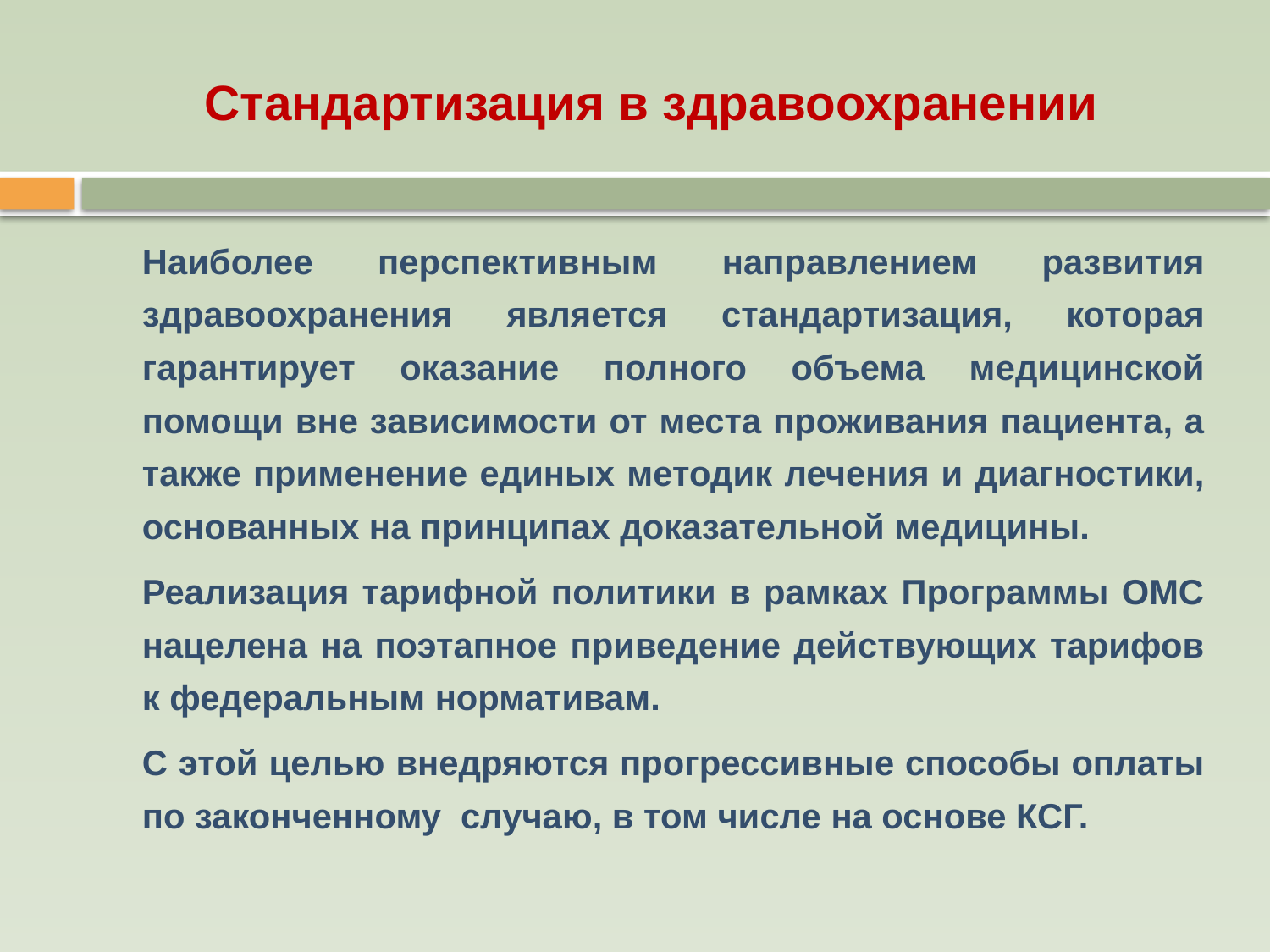

# Стандартизация в здравоохранении
Наиболее перспективным направлением развития здравоохранения является стандартизация, которая гарантирует оказание полного объема медицинской помощи вне зависимости от места проживания пациента, а также применение единых методик лечения и диагностики, основанных на принципах доказательной медицины.
Реализация тарифной политики в рамках Программы ОМС нацелена на поэтапное приведение действующих тарифов к федеральным нормативам.
С этой целью внедряются прогрессивные способы оплаты по законченному  случаю, в том числе на основе КСГ.